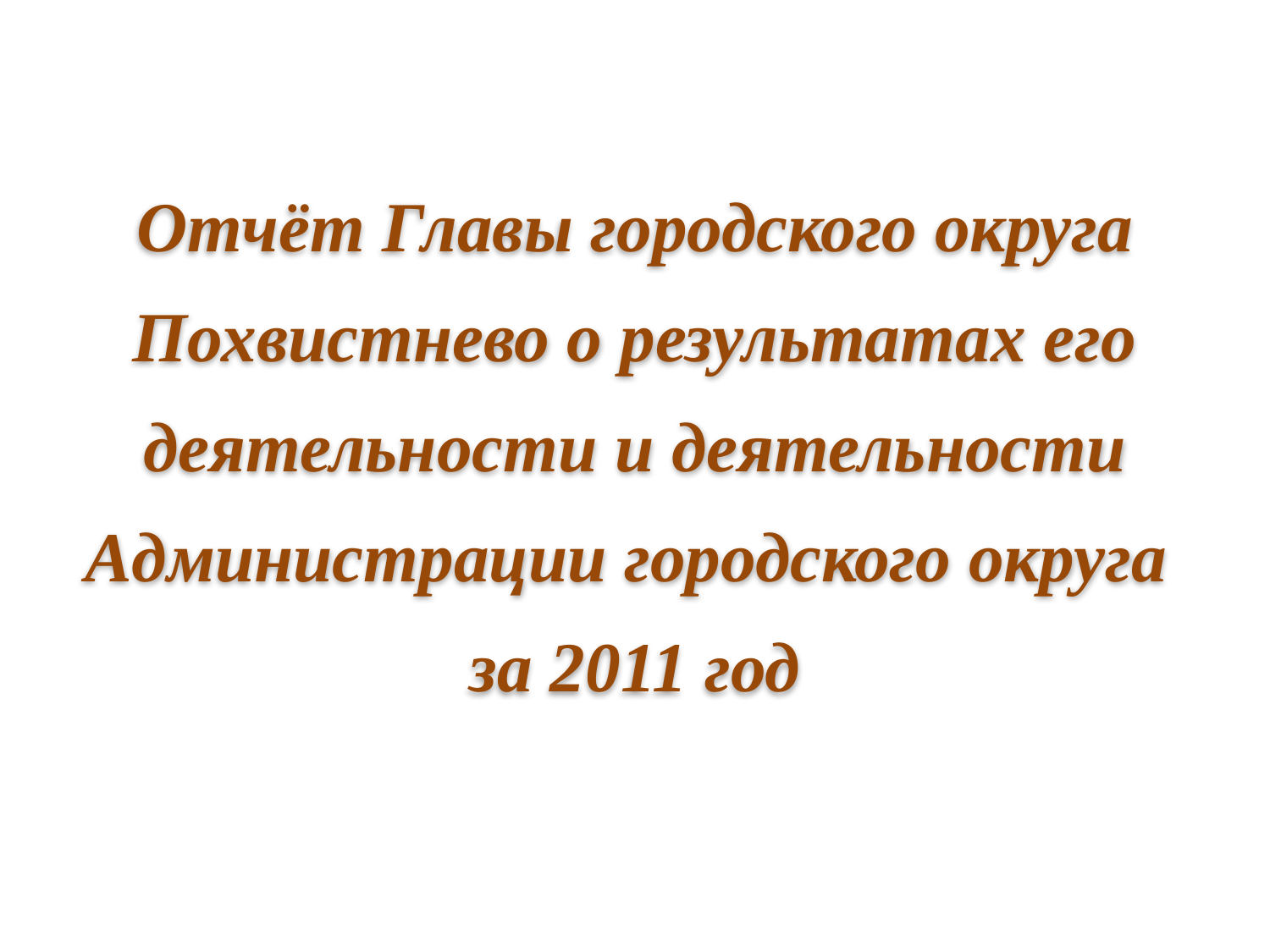

# Отчёт Главы городского округа Похвистнево о результатах его деятельности и деятельности Администрации городского округа за 2011 год